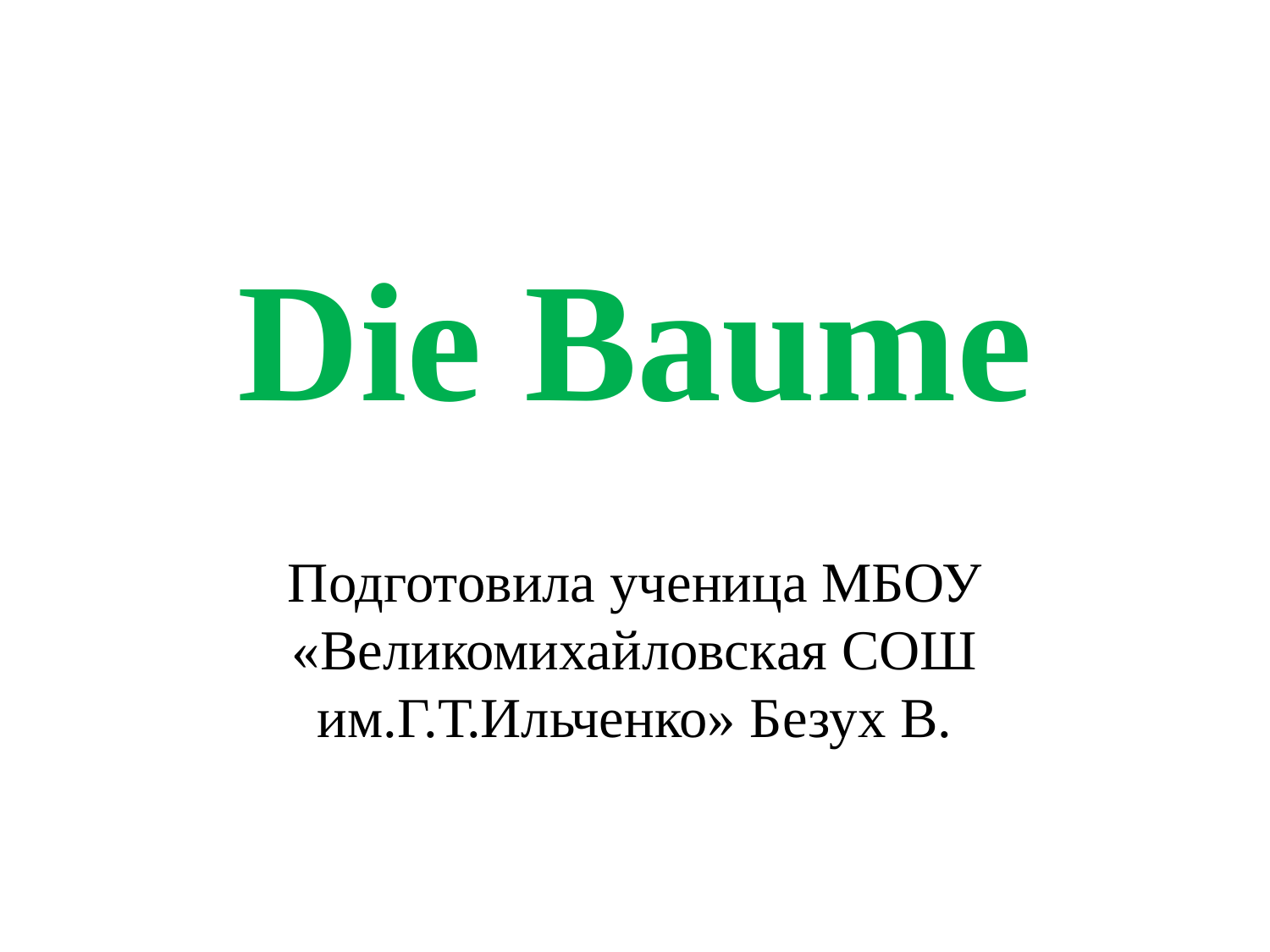

# Die Baume
Подготовила ученица МБОУ «Великомихайловская СОШ им.Г.Т.Ильченко» Безух В.